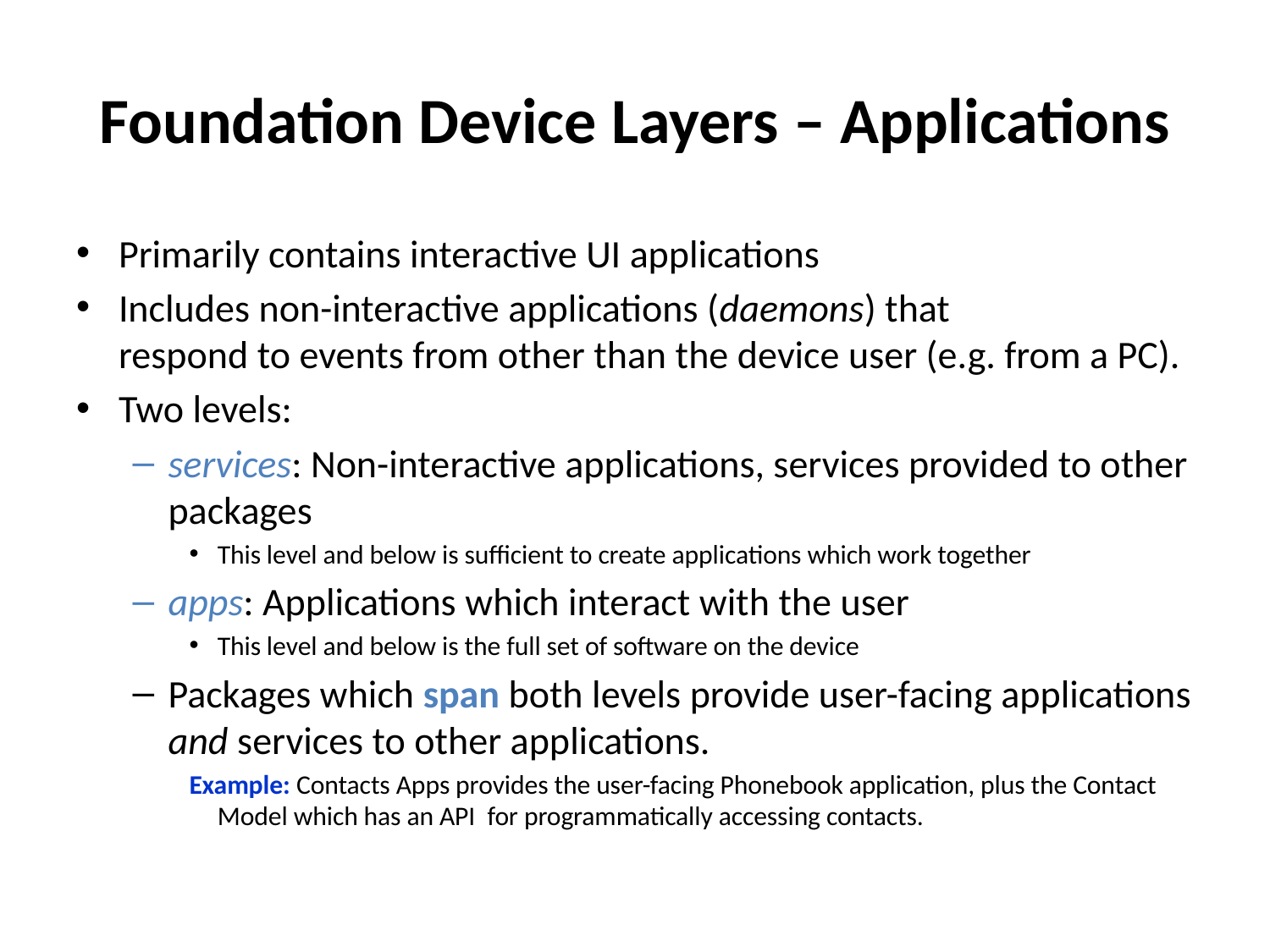

# Foundation Device Layers – Applications
Primarily contains interactive UI applications
Includes non-interactive applications (daemons) that
respond to events from other than the device user (e.g. from a PC).
Two levels:
services: Non-interactive applications, services provided to other packages
This level and below is sufficient to create applications which work together
apps: Applications which interact with the user
This level and below is the full set of software on the device
Packages which span both levels provide user-facing applications and services to other applications.
Example: Contacts Apps provides the user-facing Phonebook application, plus the Contact Model which has an API  for programmatically accessing contacts.